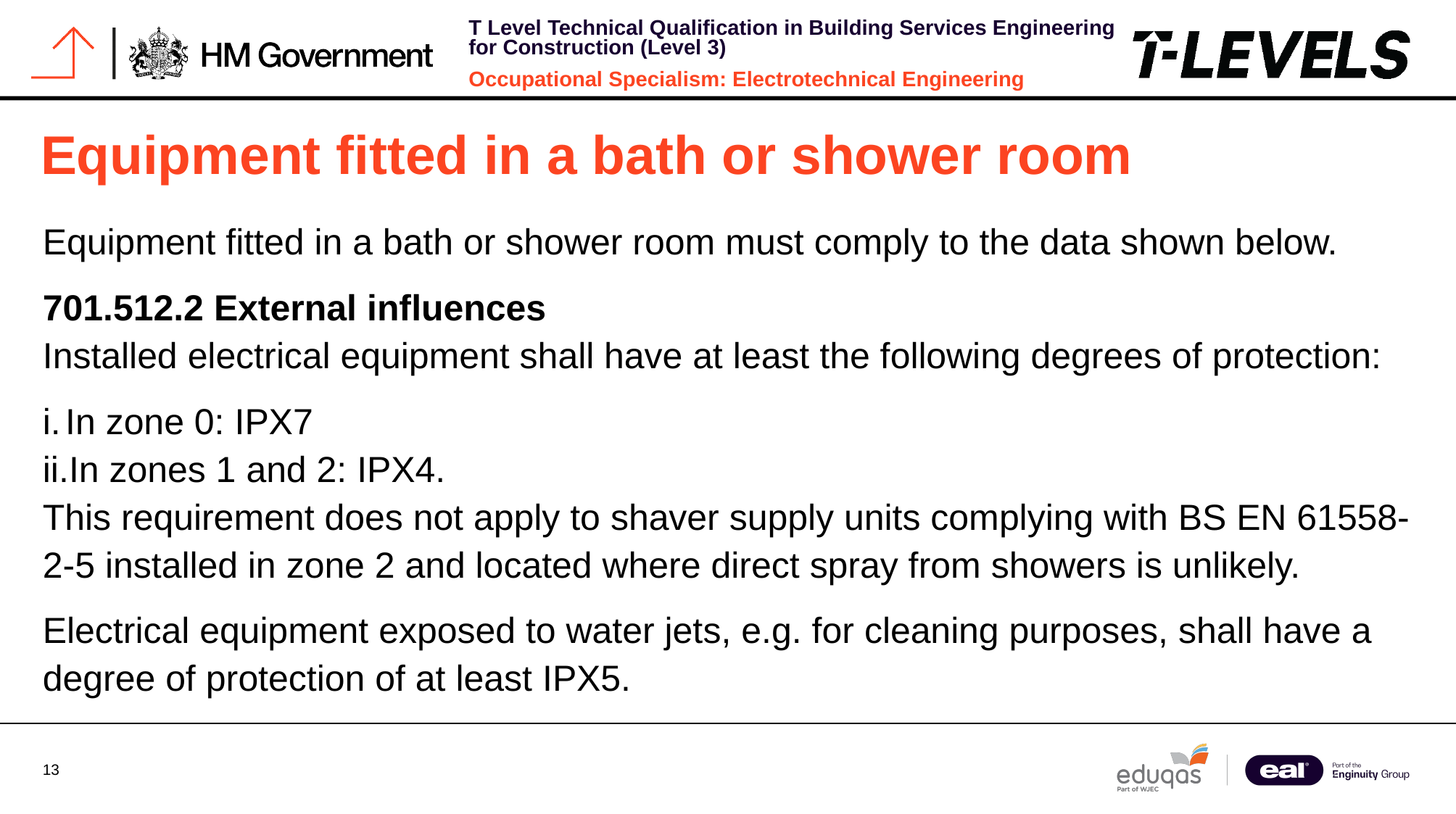

# Equipment fitted in a bath or shower room
Equipment fitted in a bath or shower room must comply to the data shown below.
701.512.2 External influences
Installed electrical equipment shall have at least the following degrees of protection:
In zone 0: IPX7
In zones 1 and 2: IPX4.
This requirement does not apply to shaver supply units complying with BS EN 61558-2-5 installed in zone 2 and located where direct spray from showers is unlikely.
Electrical equipment exposed to water jets, e.g. for cleaning purposes, shall have a degree of protection of at least IPX5.